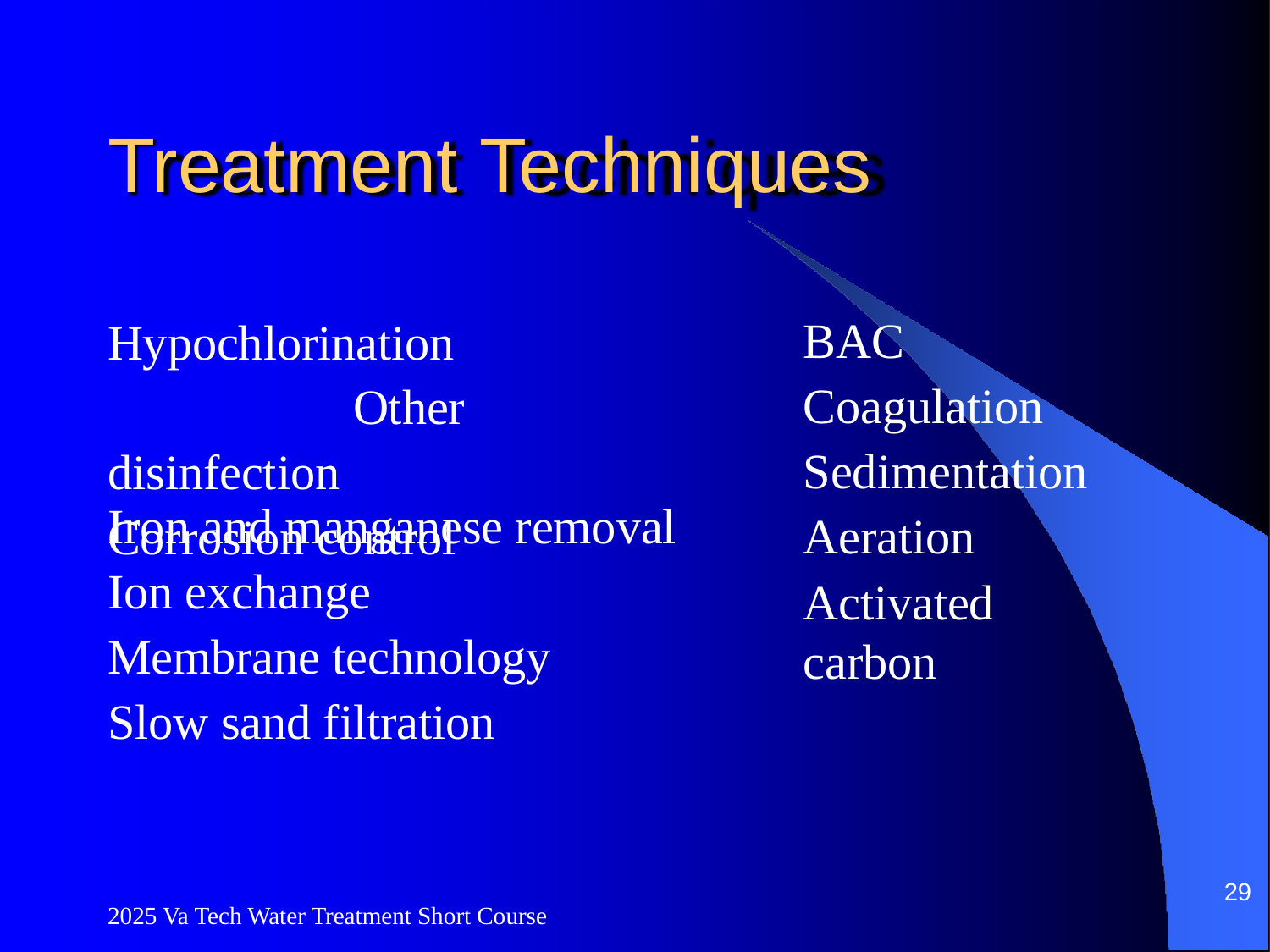

# Treatment Techniques
BAC
Coagulation  Sedimentation
Aeration
Activated carbon

Hypochlorination  Other disinfection  Corrosion control
Iron and manganese removal  Ion exchange
Membrane technology  Slow sand filtration
29
2025 Va Tech Water Treatment Short Course